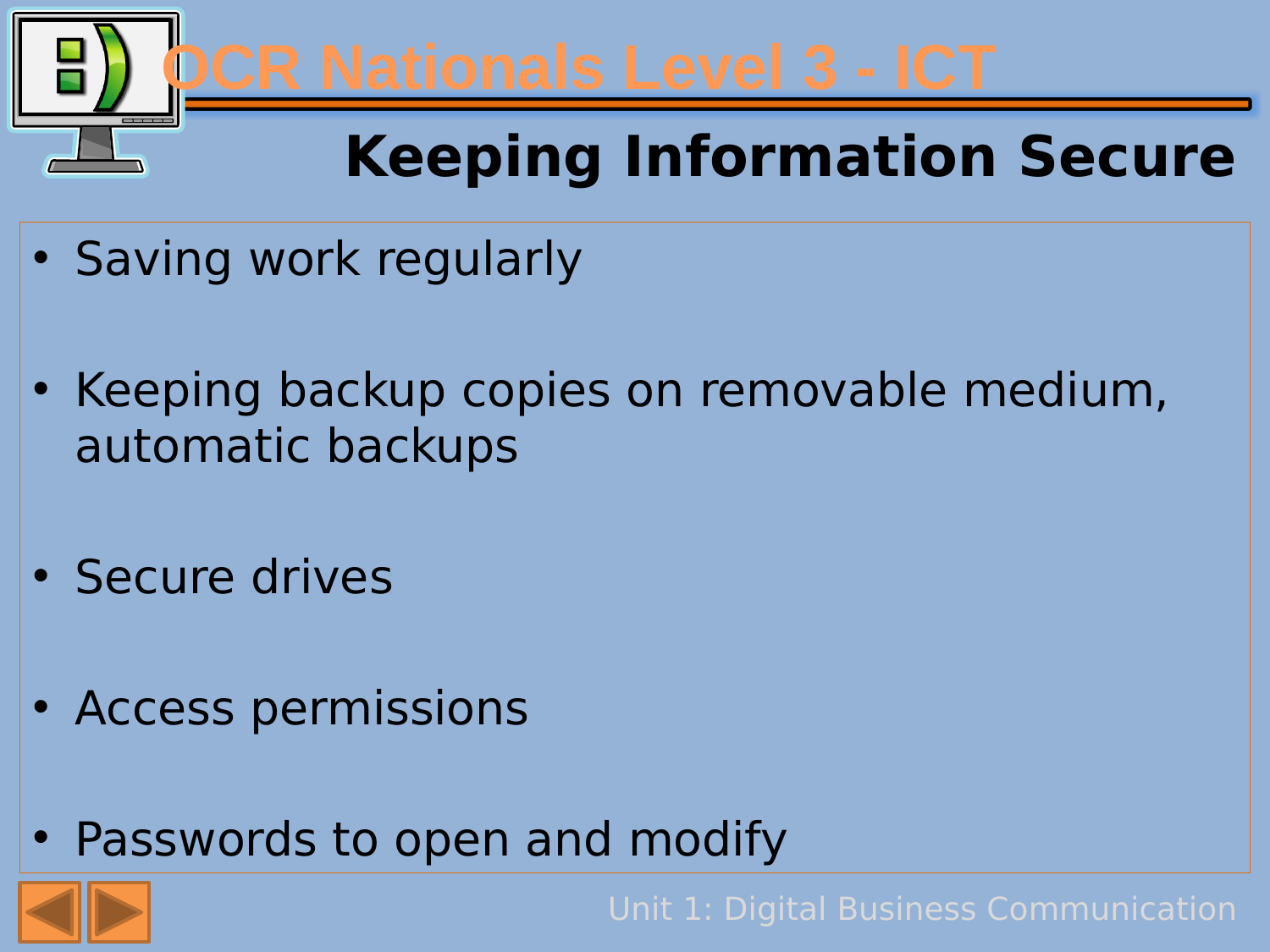

# Keeping Information Secure
Saving work regularly

Keeping backup copies on removable medium, automatic backups

Secure drives

Access permissions

Passwords to open and modify